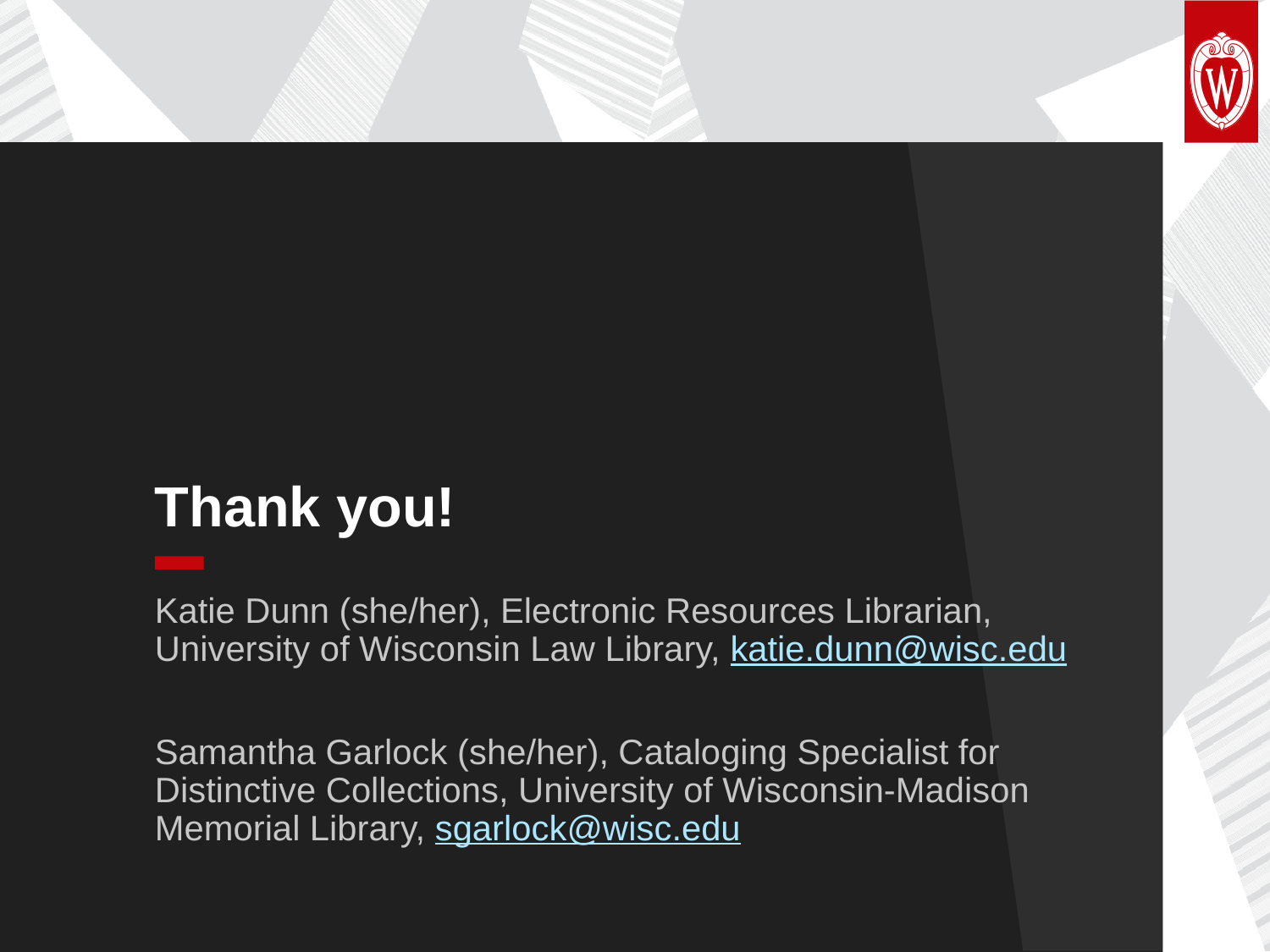

Black section break slide
Thank you!
Katie Dunn (she/her), Electronic Resources Librarian, University of Wisconsin Law Library, katie.dunn@wisc.edu

Samantha Garlock (she/her), Cataloging Specialist for Distinctive Collections, University of Wisconsin-Madison Memorial Library, sgarlock@wisc.edu